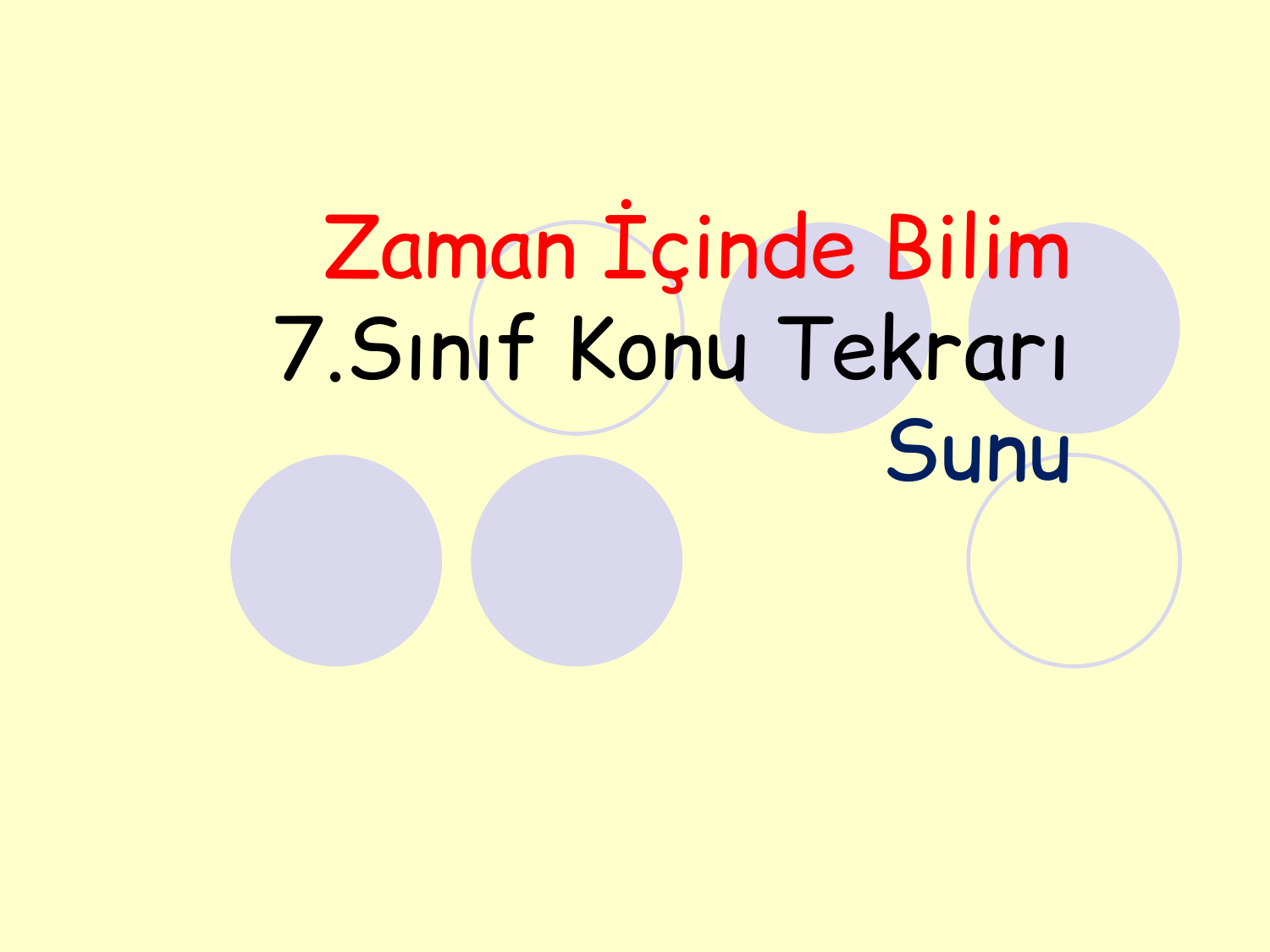

Zaman İçinde Bilim 7.Sınıf Konu Tekrarı Sunu